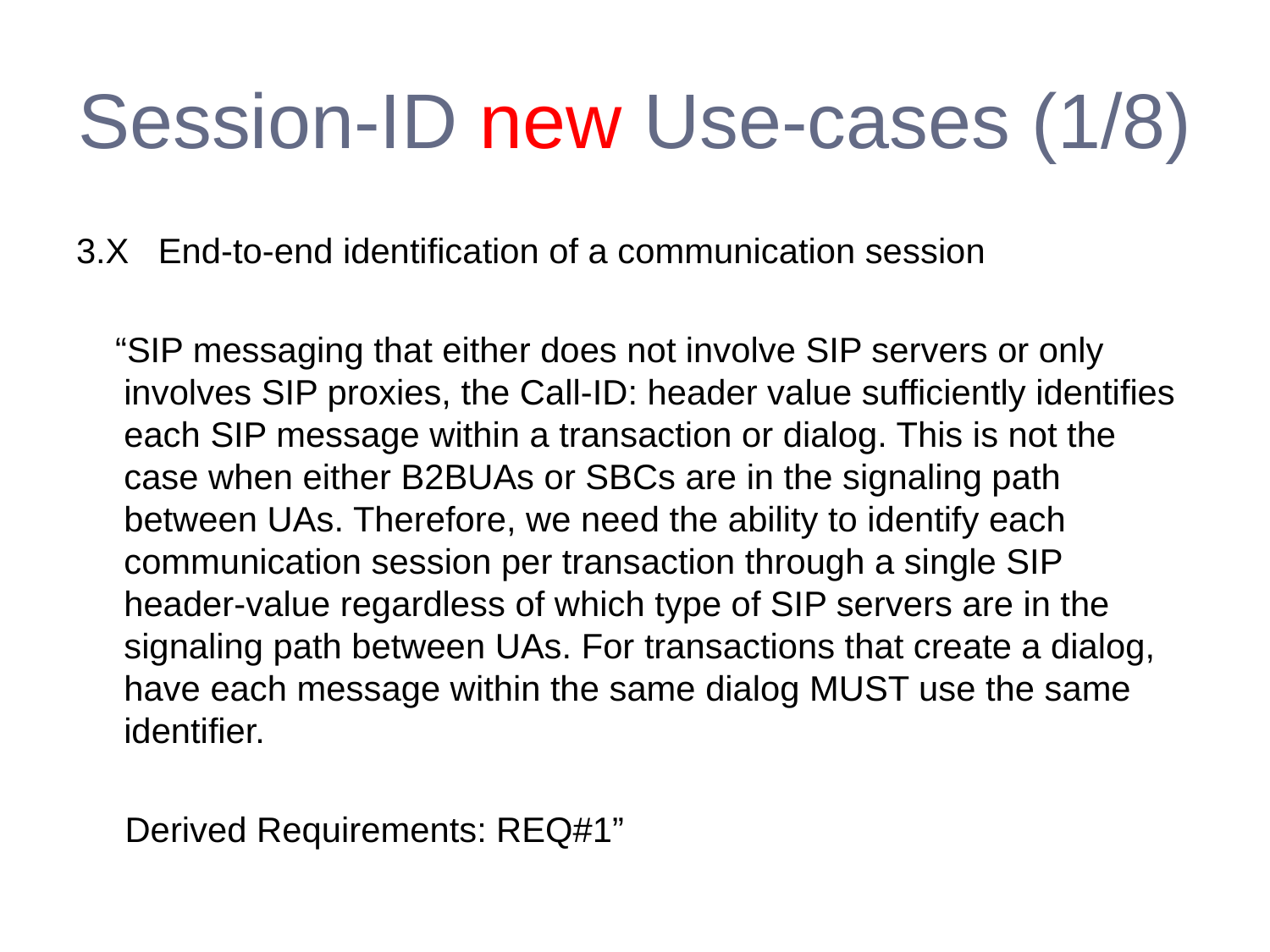

# Session-ID new Use-cases (1/8)
3.X   End-to-end identification of a communication session

    “SIP messaging that either does not involve SIP servers or only involves SIP proxies, the Call-ID: header value sufficiently identifies each SIP message within a transaction or dialog. This is not the case when either B2BUAs or SBCs are in the signaling path between UAs. Therefore, we need the ability to identify each communication session per transaction through a single SIP header-value regardless of which type of SIP servers are in the signaling path between UAs. For transactions that create a dialog, have each message within the same dialog MUST use the same identifier.

     Derived Requirements: REQ#1”